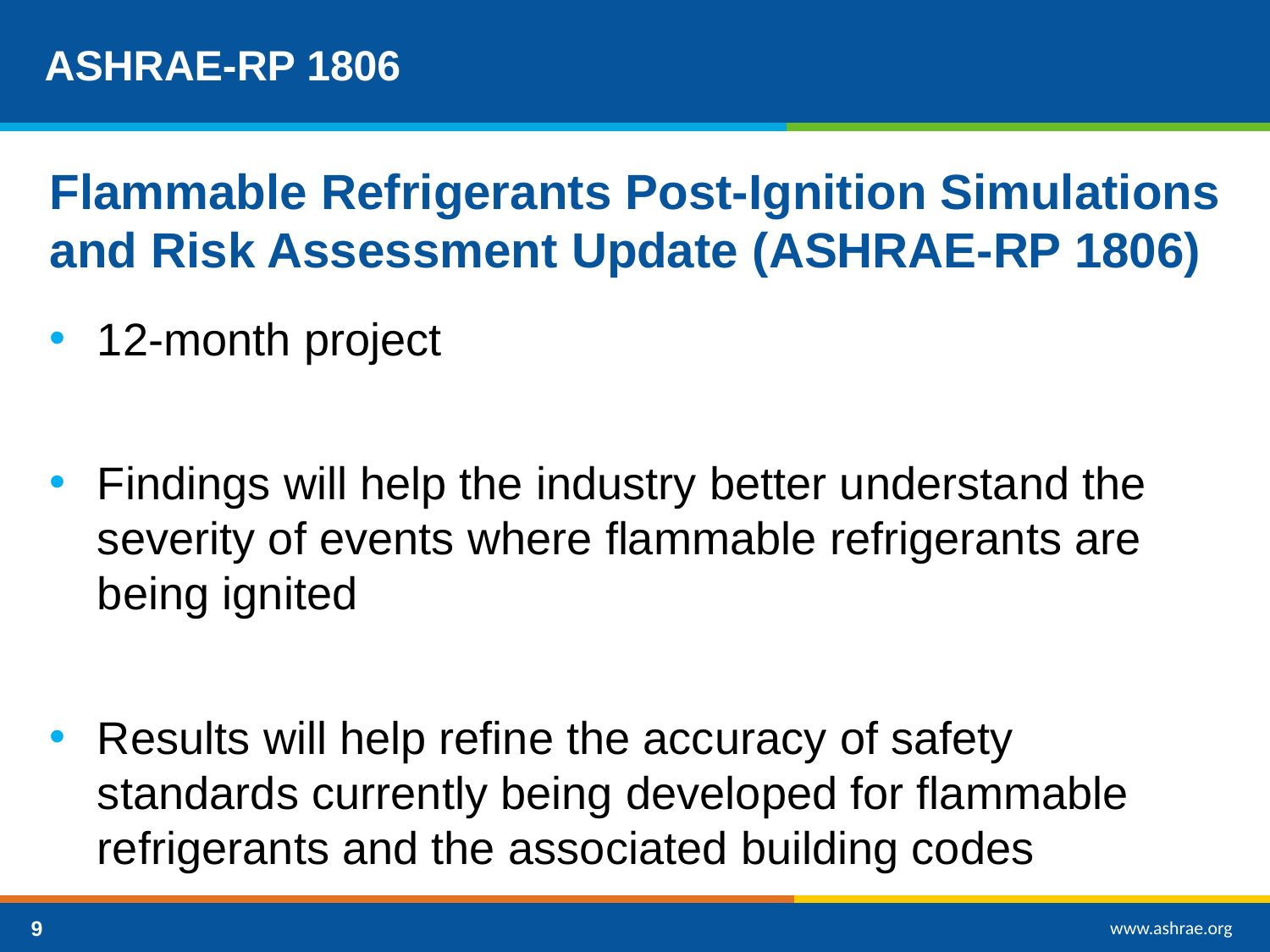

# ASHRAE-RP 1806
Flammable Refrigerants Post-Ignition Simulations and Risk Assessment Update (ASHRAE-RP 1806)

12-month project

Findings will help the industry better understand the severity of events where flammable refrigerants are being ignited

Results will help refine the accuracy of safety standards currently being developed for flammable refrigerants and the associated building codes
9